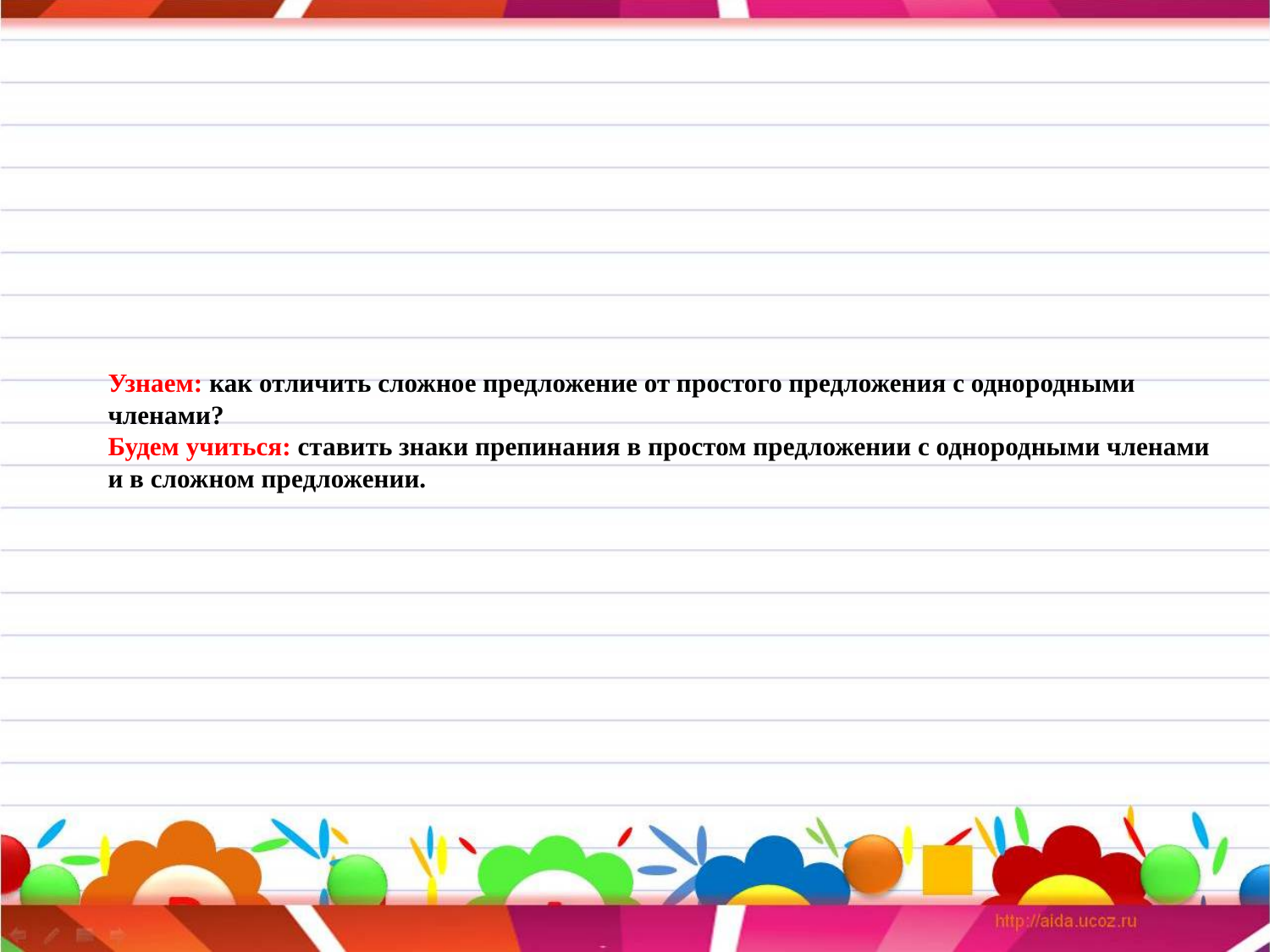

# Узнаем: как отличить сложное предложение от простого предложения с однородными членами? Будем учиться: ставить знаки препинания в простом предложении с однородными членами и в сложном предложении.